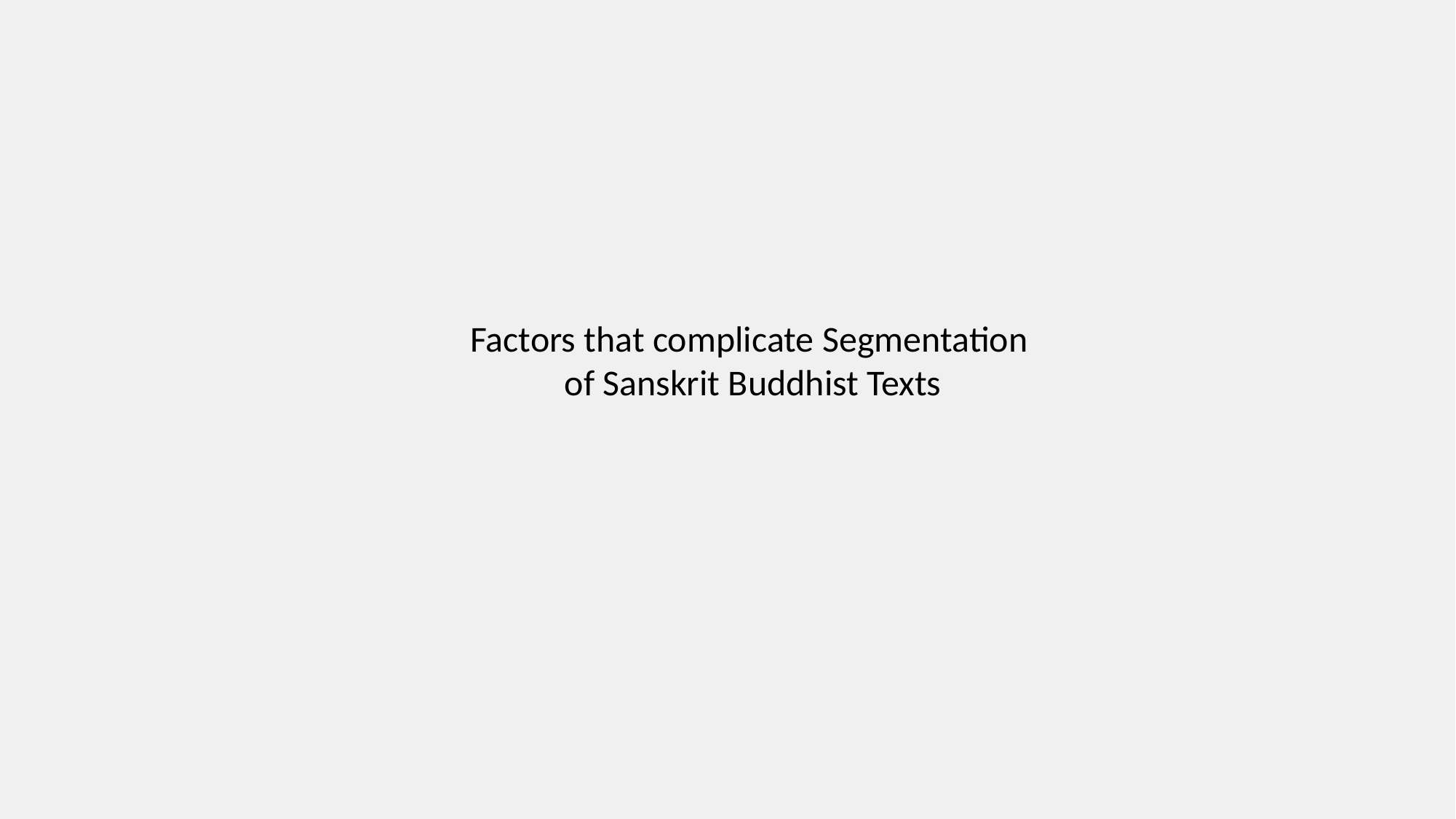

Factors that complicate Segmentation
 of Sanskrit Buddhist Texts